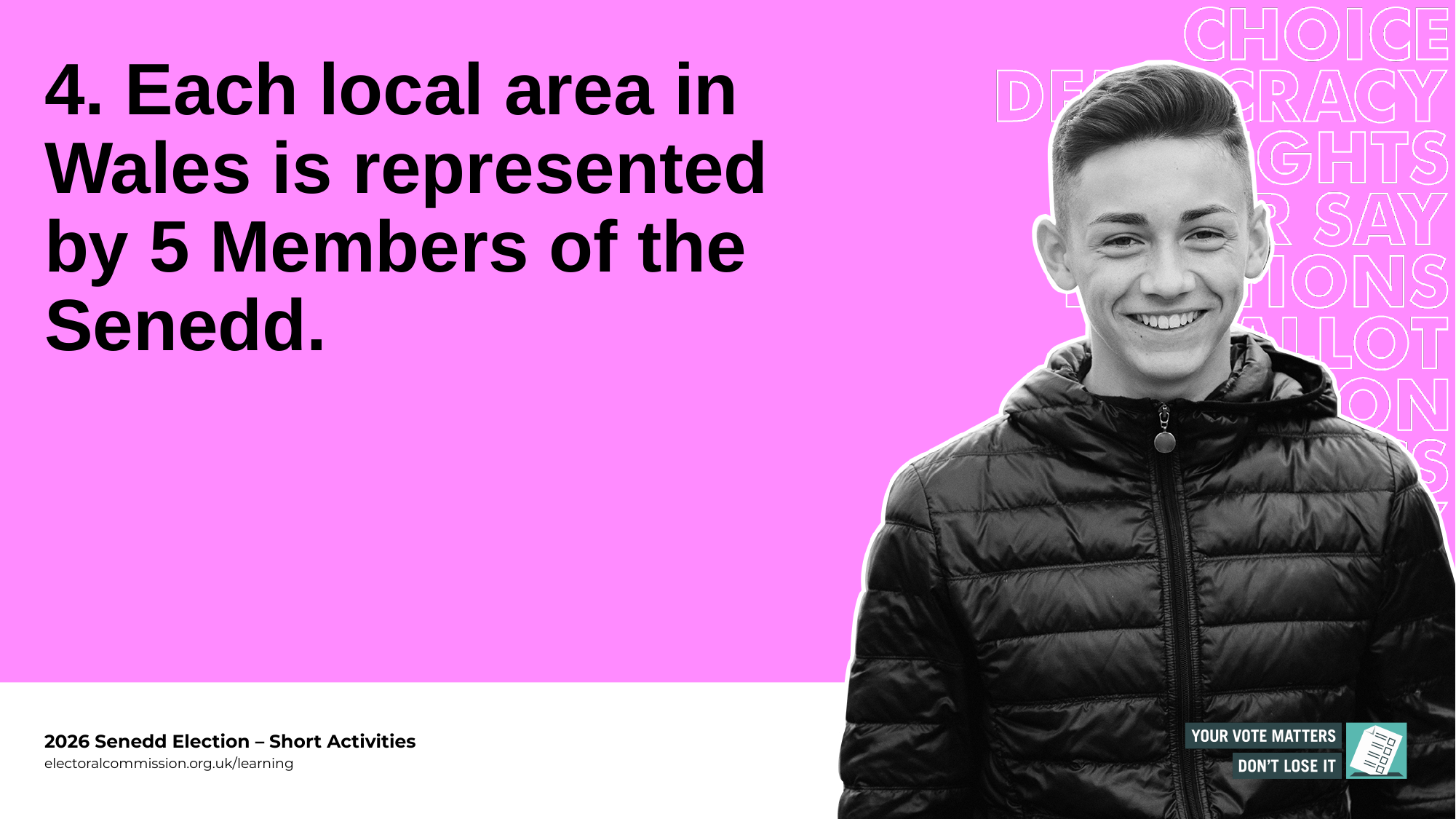

# 4. Each local area in Wales is represented by 5 Members of the Senedd.
2026 Senedd Election – Short Activities